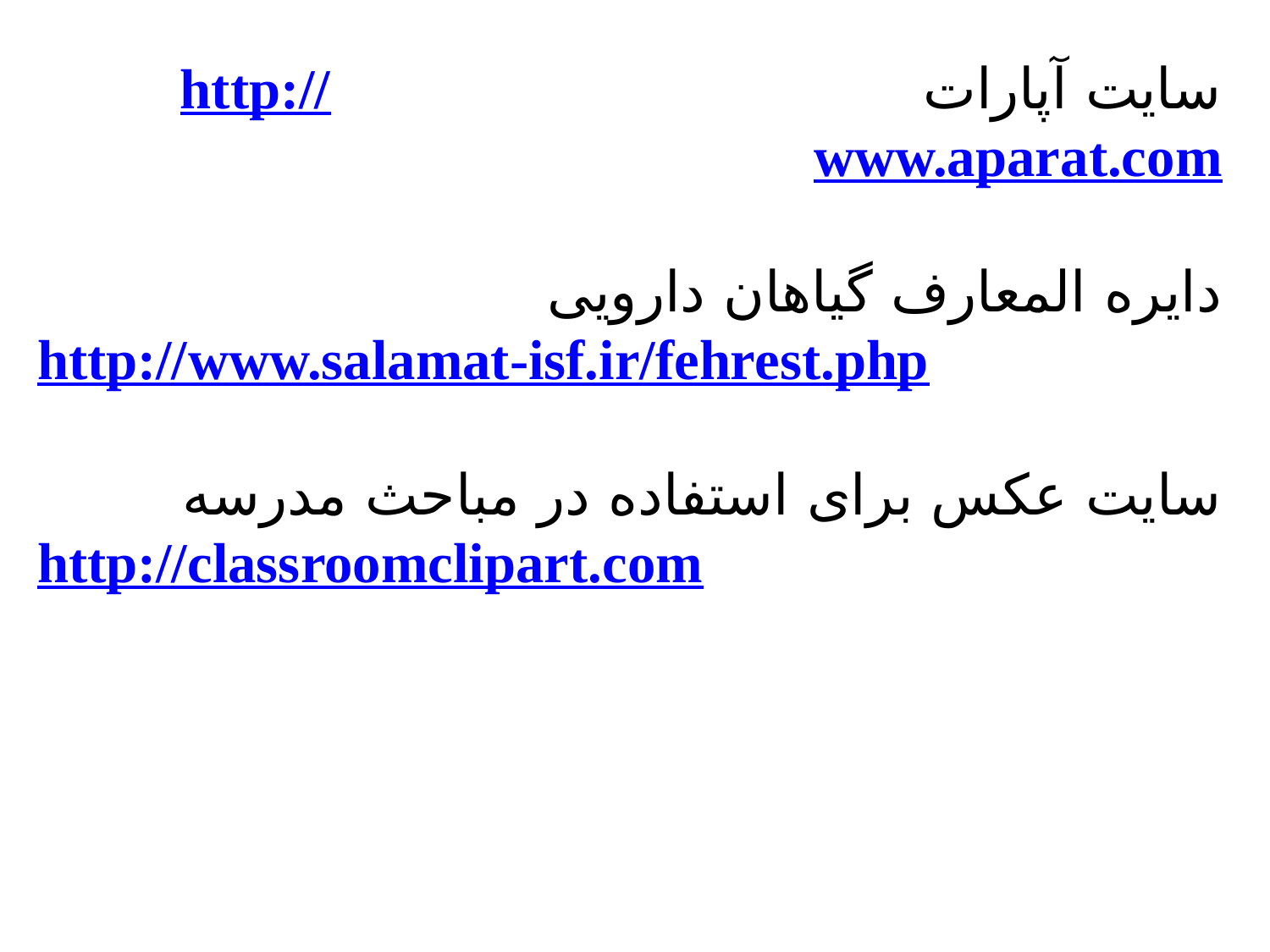

سایت آپارات                                 http://www.aparat.com

دایره المعارف گیاهان دارویی
   http://www.salamat-isf.ir/fehrest.php

سایت عکس برای استفاده در مباحث مدرسه
http://classroomclipart.com